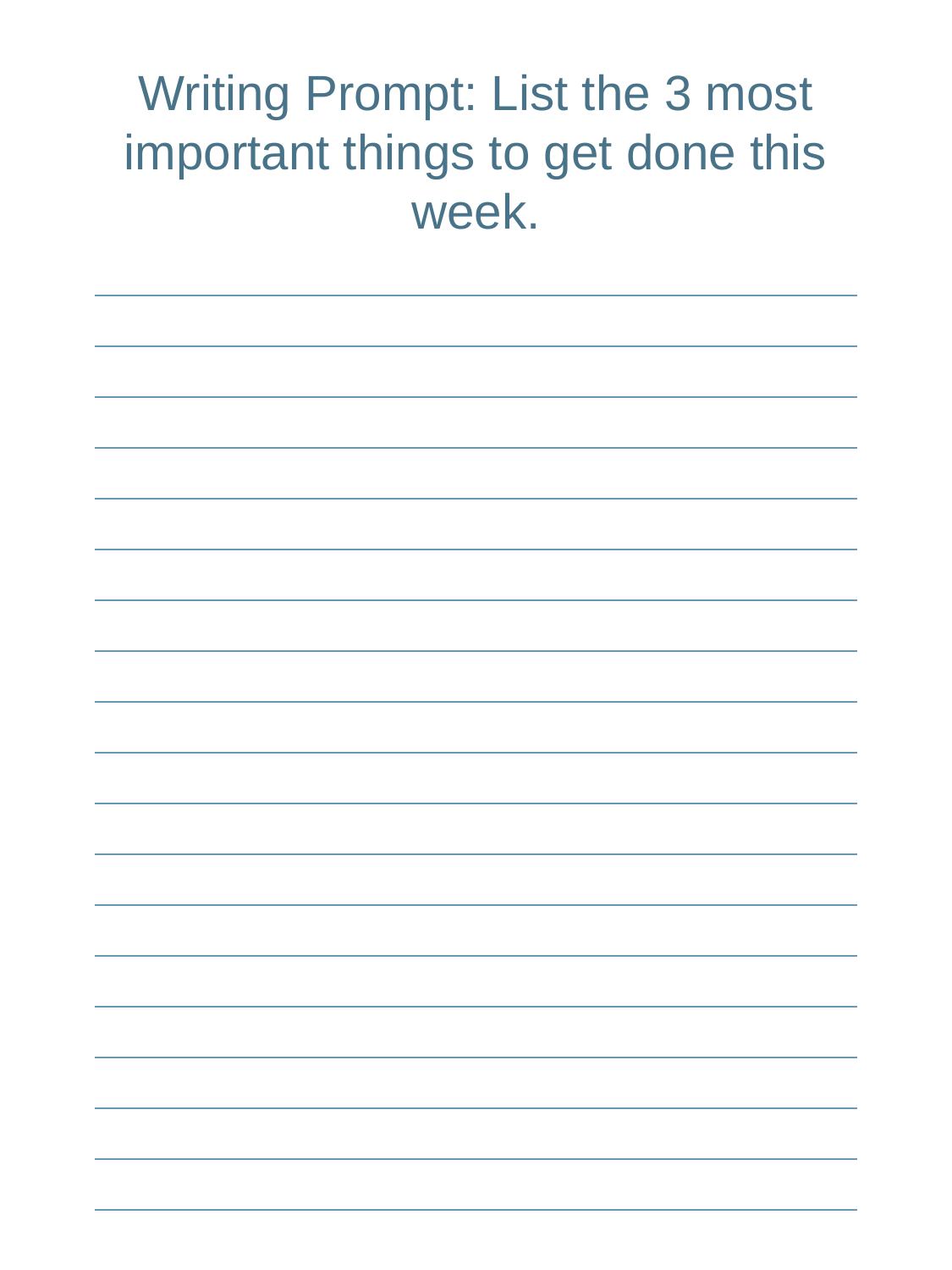

Writing Prompt: List the 3 most important things to get done this week.
|  |
| --- |
|  |
|  |
|  |
|  |
|  |
|  |
|  |
|  |
|  |
|  |
|  |
|  |
|  |
|  |
|  |
|  |
|  |